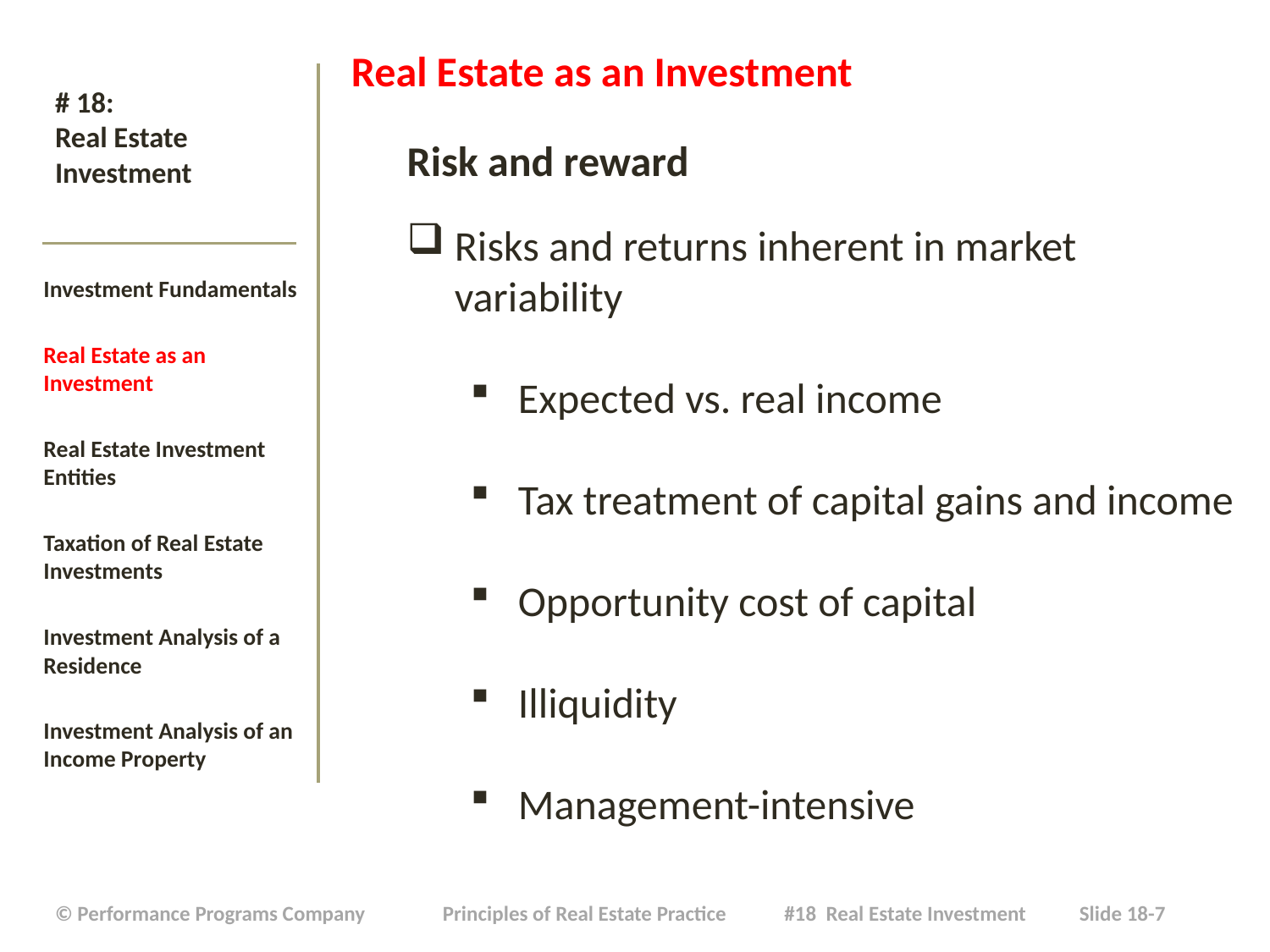

Real Estate as an Investment

Risk and reward

Risks and returns inherent in market variability
Expected vs. real income
Tax treatment of capital gains and income
Opportunity cost of capital
Illiquidity
Management-intensive
# # 18: Real Estate Investment

Investment Fundamentals

Real Estate as an Investment

Real Estate Investment Entities

Taxation of Real Estate Investments

Investment Analysis of a Residence

Investment Analysis of an Income Property

| © Performance Programs Company Principles of Real Estate Practice #18 Real Estate Investment Slide 18-7 |
| --- |